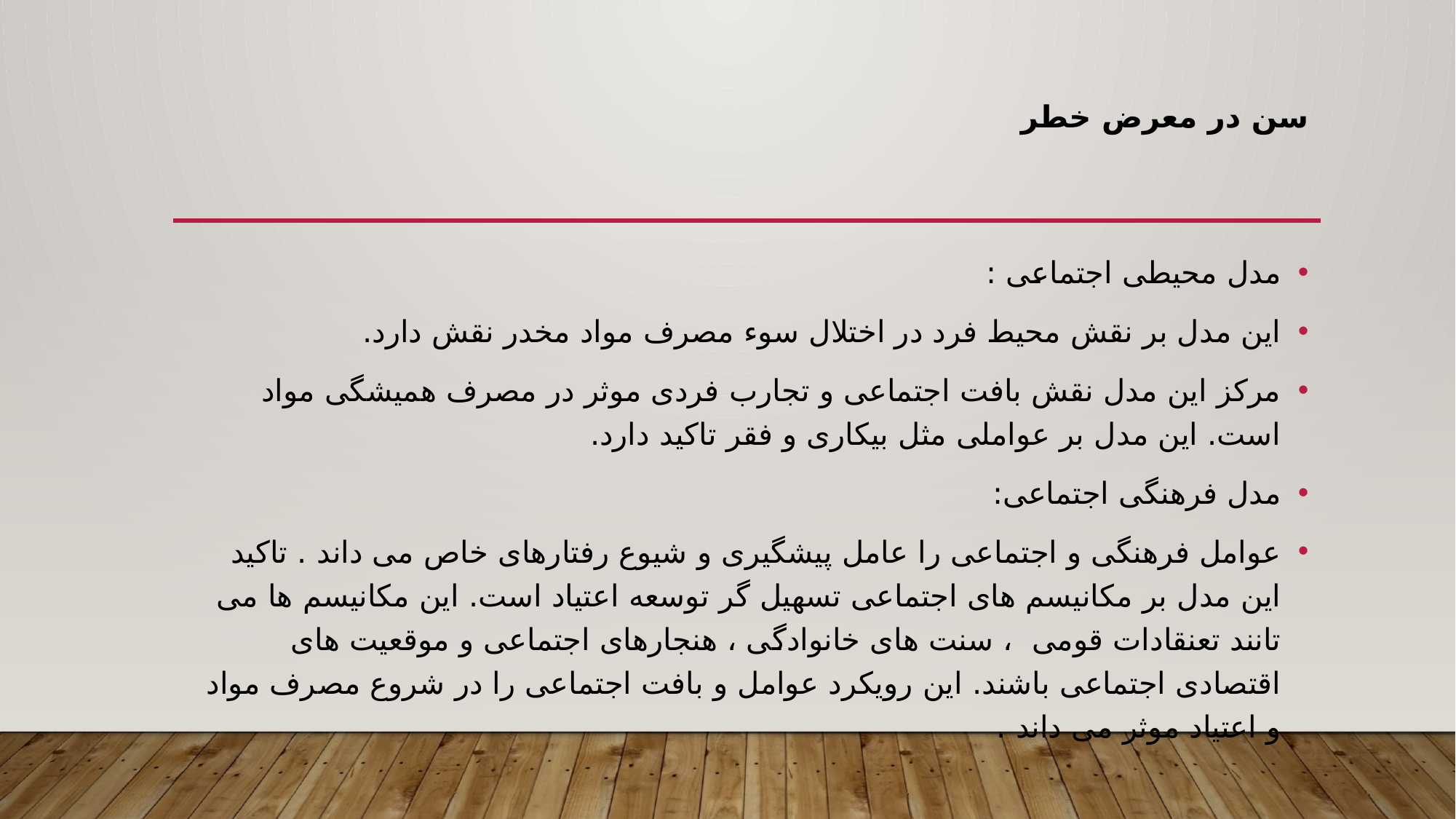

# سن در معرض خطر
مدل محیطی اجتماعی :
این مدل بر نقش محیط فرد در اختلال سوء مصرف مواد مخدر نقش دارد.
مرکز این مدل نقش بافت اجتماعی و تجارب فردی موثر در مصرف همیشگی مواد است. این مدل بر عواملی مثل بیکاری و فقر تاکید دارد.
مدل فرهنگی اجتماعی:
عوامل فرهنگی و اجتماعی را عامل پیشگیری و شیوع رفتارهای خاص می داند . تاکید این مدل بر مکانیسم های اجتماعی تسهیل گر توسعه اعتیاد است. این مکانیسم ها می تانند تعنقادات قومی  ، سنت های خانوادگی ، هنجارهای اجتماعی و موقعیت های اقتصادی اجتماعی باشند. این رویکرد عوامل و بافت اجتماعی را در شروع مصرف مواد و اعتیاد موثر می داند .